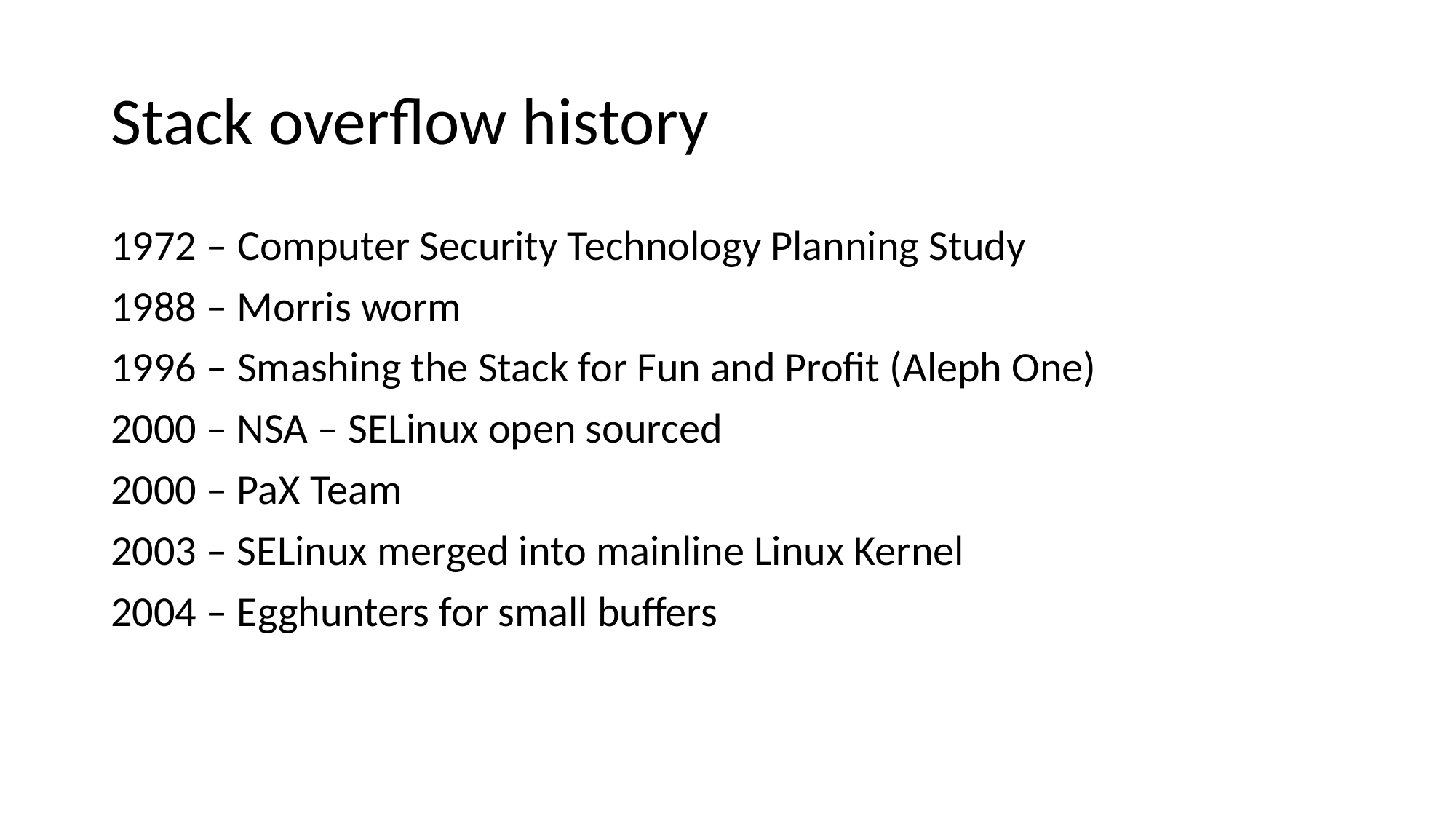

# Stack overflow history
1972 – Computer Security Technology Planning Study
1988 – Morris worm
1996 – Smashing the Stack for Fun and Profit (Aleph One)
2000 – NSA – SELinux open sourced
2000 – PaX Team
2003 – SELinux merged into mainline Linux Kernel
2004 – Egghunters for small buffers